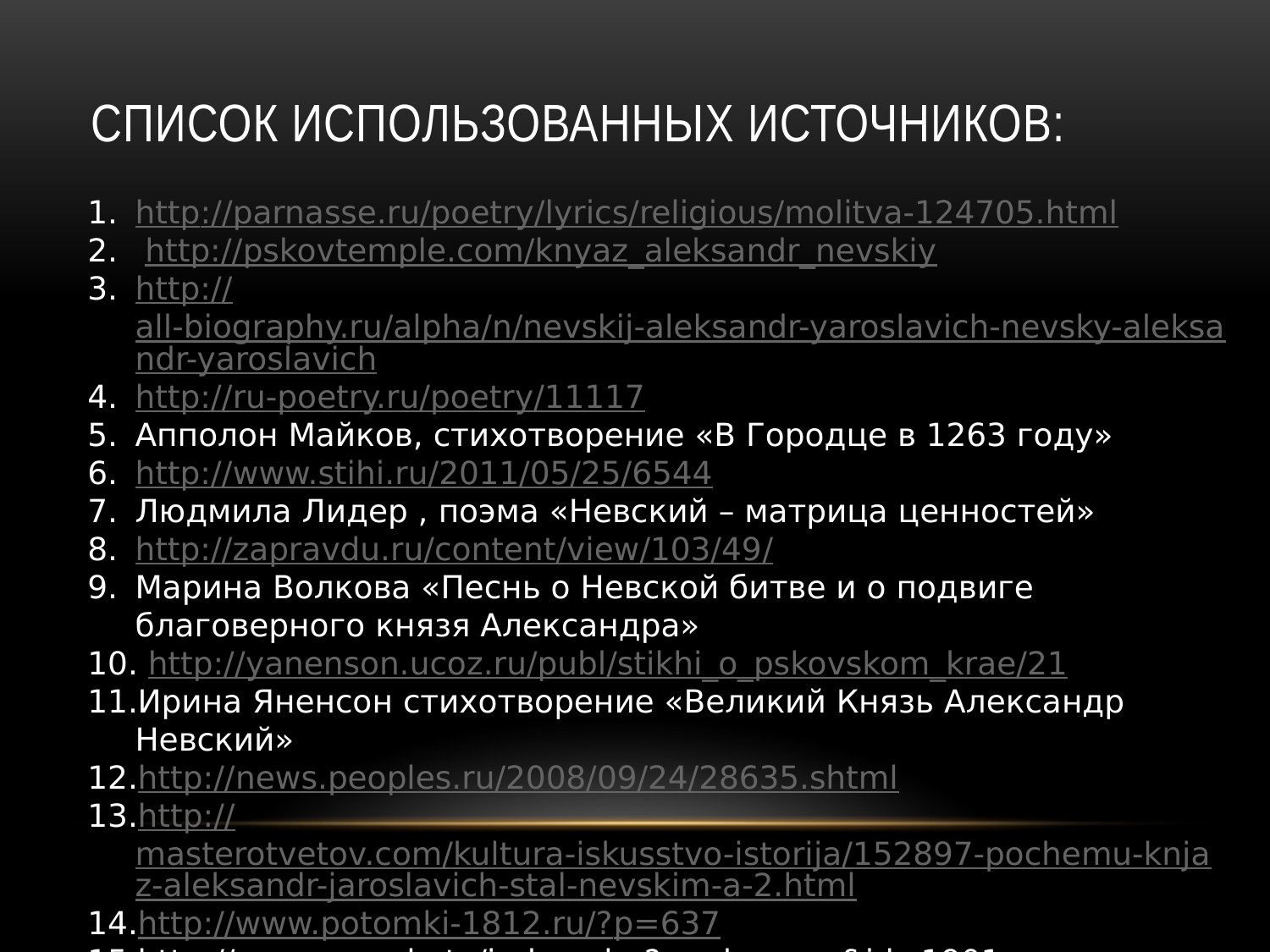

# Список использованных источников:
http://parnasse.ru/poetry/lyrics/religious/molitva-124705.html
 http://pskovtemple.com/knyaz_aleksandr_nevskiy
http://all-biography.ru/alpha/n/nevskij-aleksandr-yaroslavich-nevsky-aleksandr-yaroslavich
http://ru-poetry.ru/poetry/11117
Апполон Майков, стихотворение «В Городце в 1263 году»
http://www.stihi.ru/2011/05/25/6544
Людмила Лидер , поэма «Невский – матрица ценностей»
http://zapravdu.ru/content/view/103/49/
Марина Волкова «Песнь о Невской битве и о подвиге благоверного князя Александра»
 http://yanenson.ucoz.ru/publ/stikhi_o_pskovskom_krae/21
Ирина Яненсон стихотворение «Великий Князь Александр Невский»
http://news.peoples.ru/2008/09/24/28635.shtml
http://masterotvetov.com/kultura-iskusstvo-istorija/152897-pochemu-knjaz-aleksandr-jaroslavich-stal-nevskim-a-2.html
http://www.potomki-1812.ru/?p=637
http://www.vsegda.tv/index.php?mod=news&id=1901